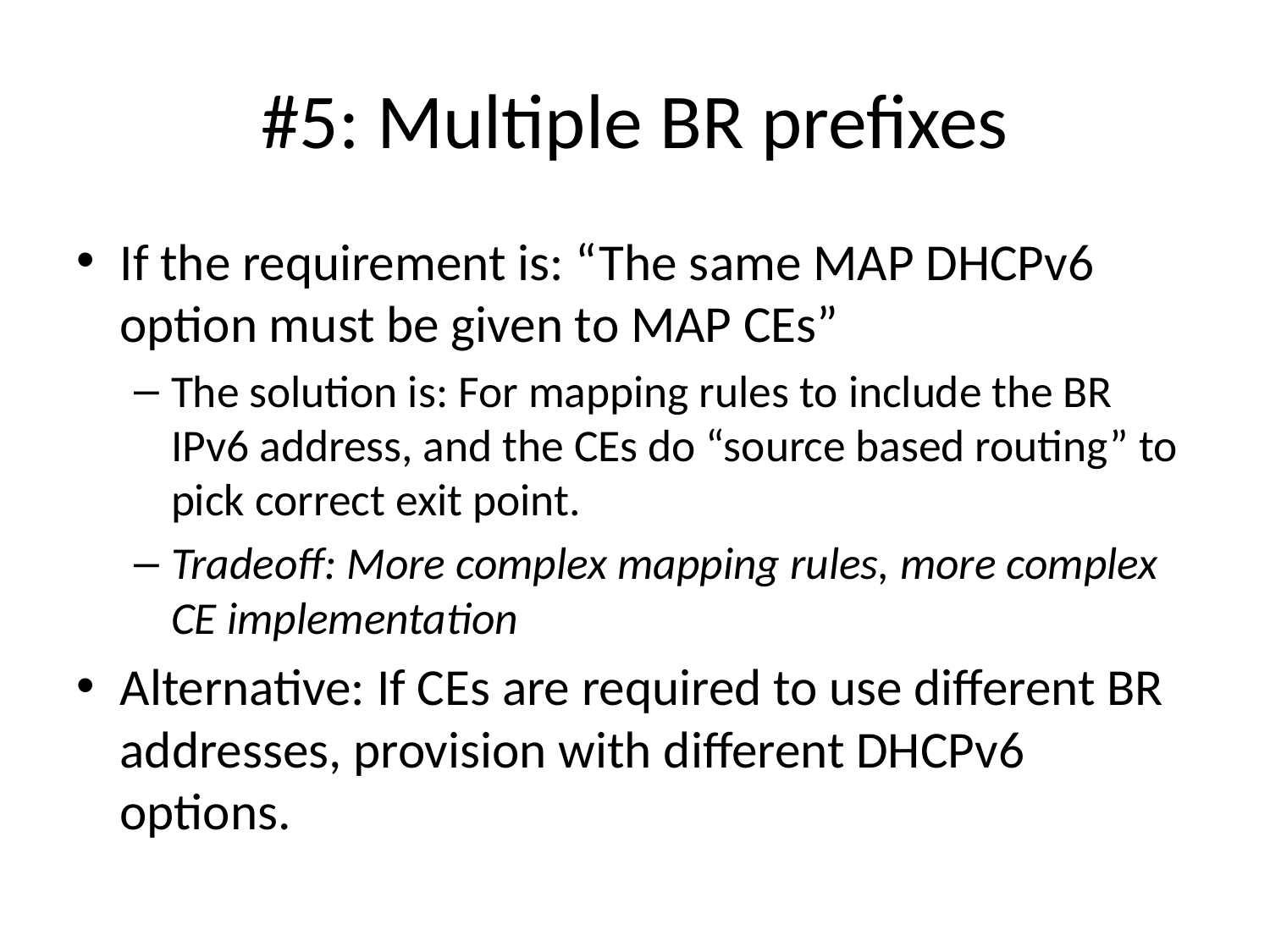

# #5: Multiple BR prefixes
If the requirement is: “The same MAP DHCPv6 option must be given to MAP CEs”
The solution is: For mapping rules to include the BR IPv6 address, and the CEs do “source based routing” to pick correct exit point.
Tradeoff: More complex mapping rules, more complex CE implementation
Alternative: If CEs are required to use different BR addresses, provision with different DHCPv6 options.